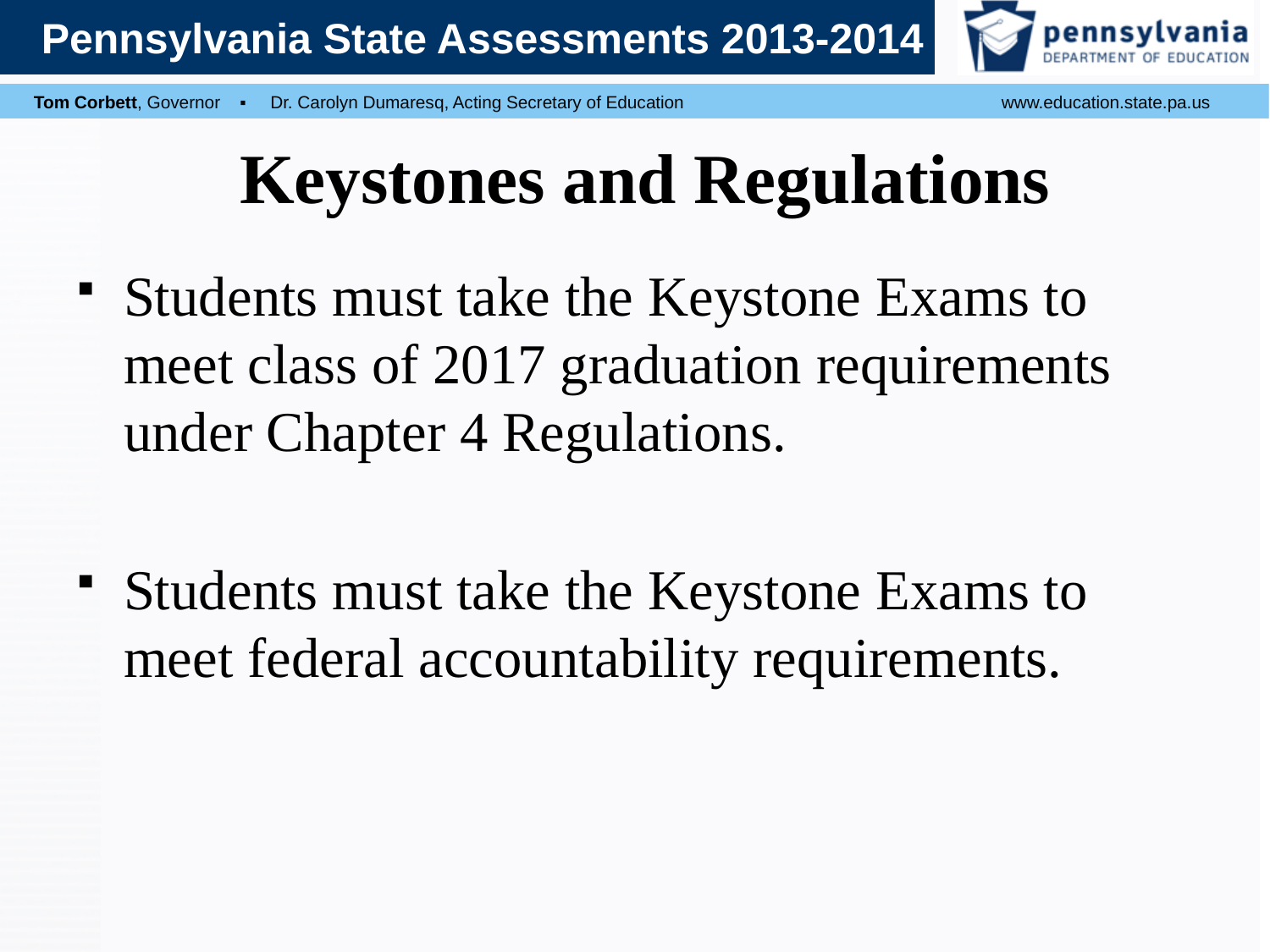

# Keystones and Regulations
Students must take the Keystone Exams to meet class of 2017 graduation requirements under Chapter 4 Regulations.

Students must take the Keystone Exams to meet federal accountability requirements.